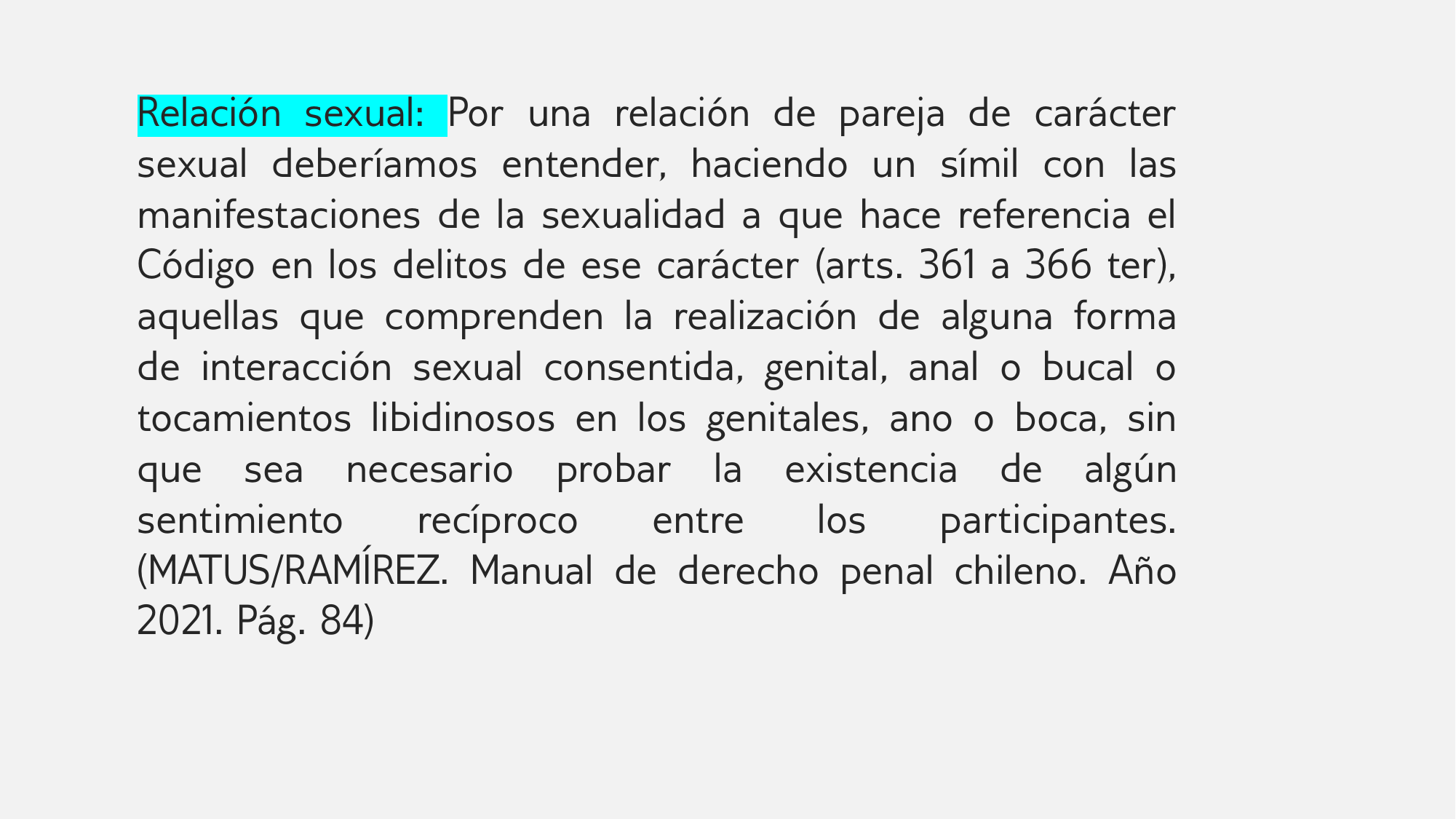

Relación sexual: Por una relación de pareja de carácter sexual deberíamos entender, haciendo un símil con las manifestaciones de la sexualidad a que hace referencia el Código en los delitos de ese carácter (arts. 361 a 366 ter), aquellas que comprenden la realización de alguna forma de interacción sexual consentida, genital, anal o bucal o tocamientos libidinosos en los genitales, ano o boca, sin que sea necesario probar la existencia de algún sentimiento recíproco entre los participantes. (MATUS/RAMÍREZ. Manual de derecho penal chileno. Año 2021. Pág. 84)